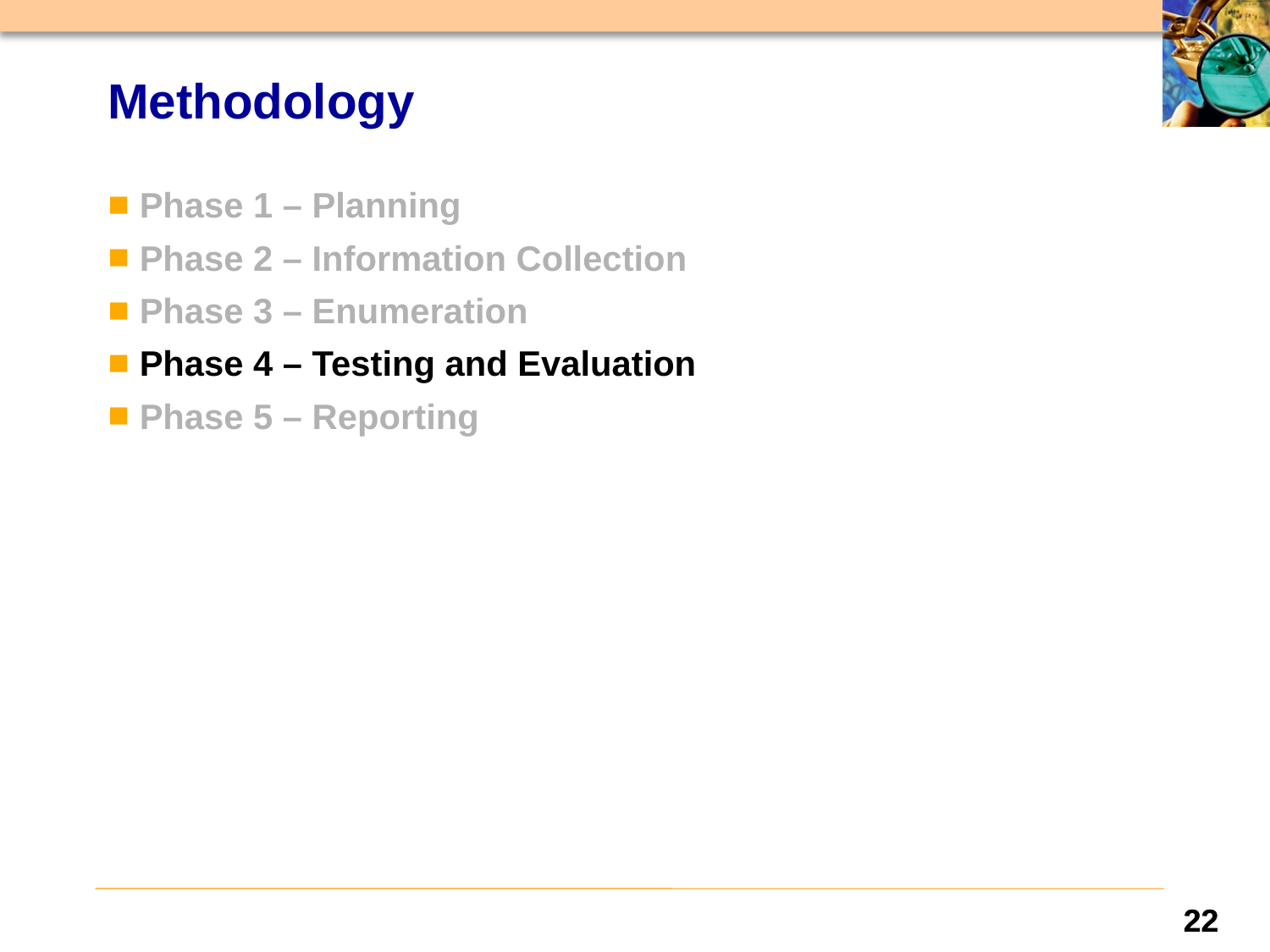

Methodology
Phase 1 – Planning
Phase 2 – Information Collection
Phase 3 – Enumeration
Phase 4 – Testing and Evaluation
Phase 5 – Reporting
22